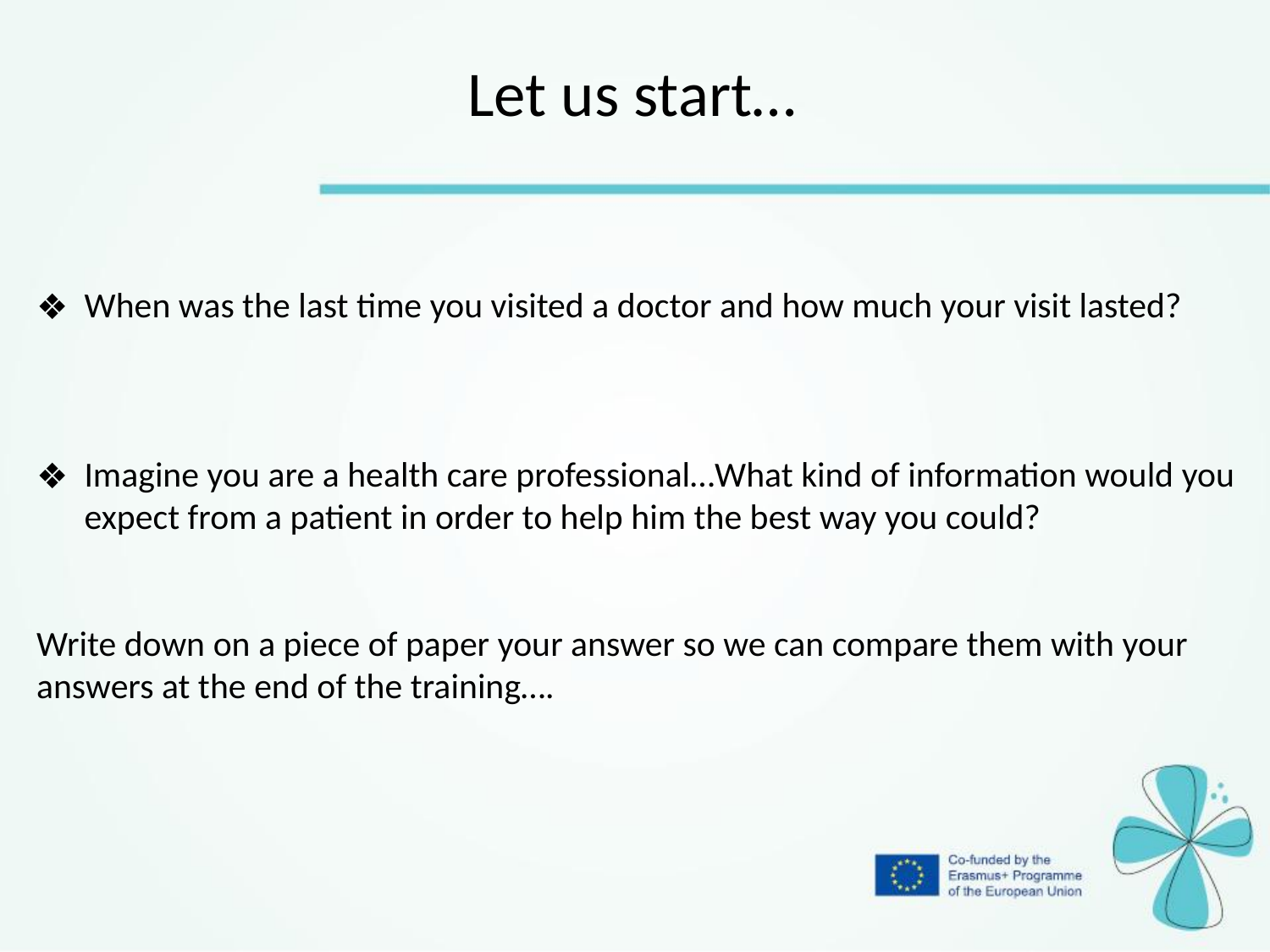

Let us start…
When was the last time you visited a doctor and how much your visit lasted?

Imagine you are a health care professional…What kind of information would you expect from a patient in order to help him the best way you could?

Write down on a piece of paper your answer so we can compare them with your answers at the end of the training….